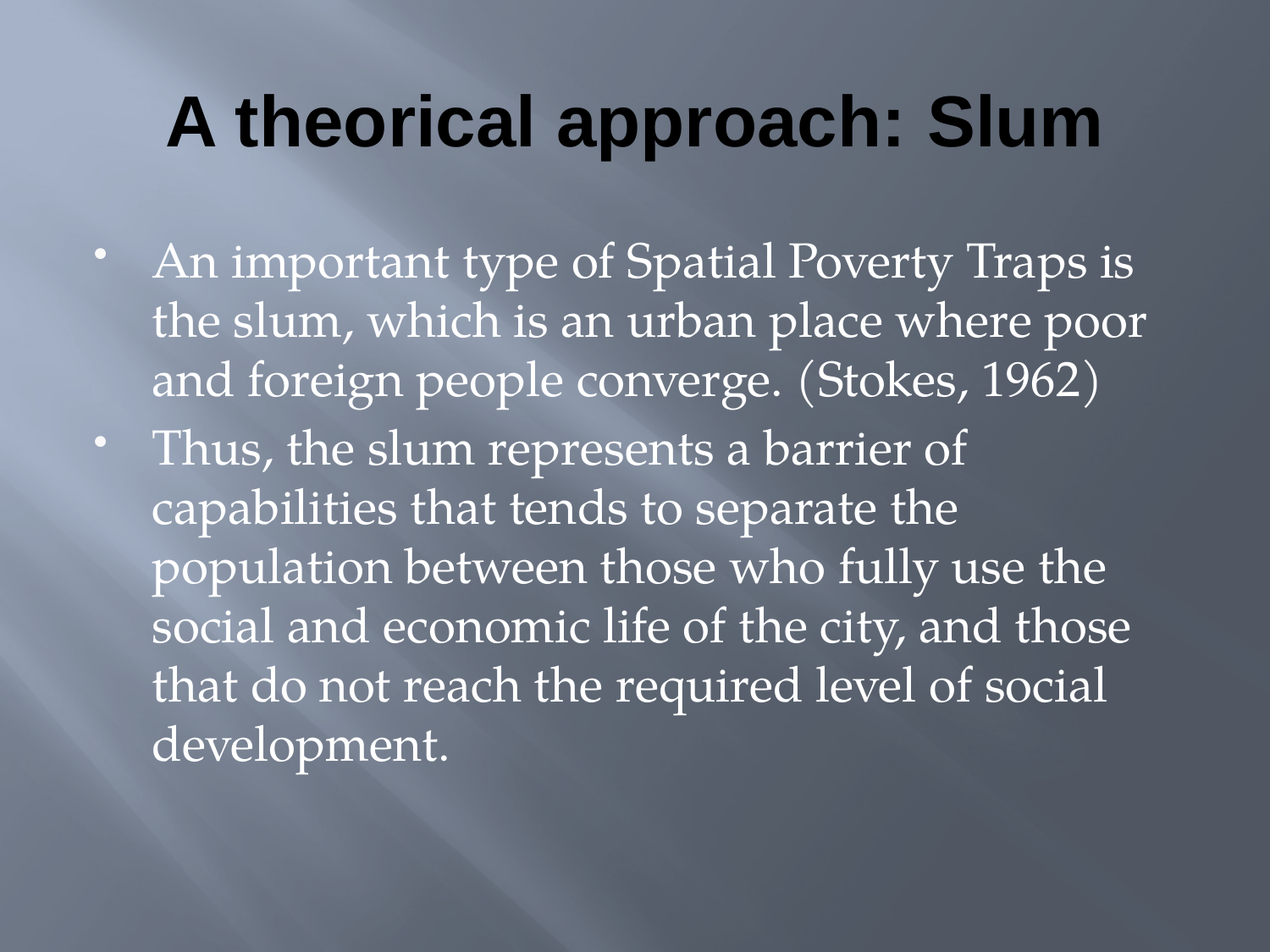

# A theorical approach: Slum
An important type of Spatial Poverty Traps is the slum, which is an urban place where poor and foreign people converge. (Stokes, 1962)
Thus, the slum represents a barrier of capabilities that tends to separate the population between those who fully use the social and economic life of the city, and those that do not reach the required level of social development.